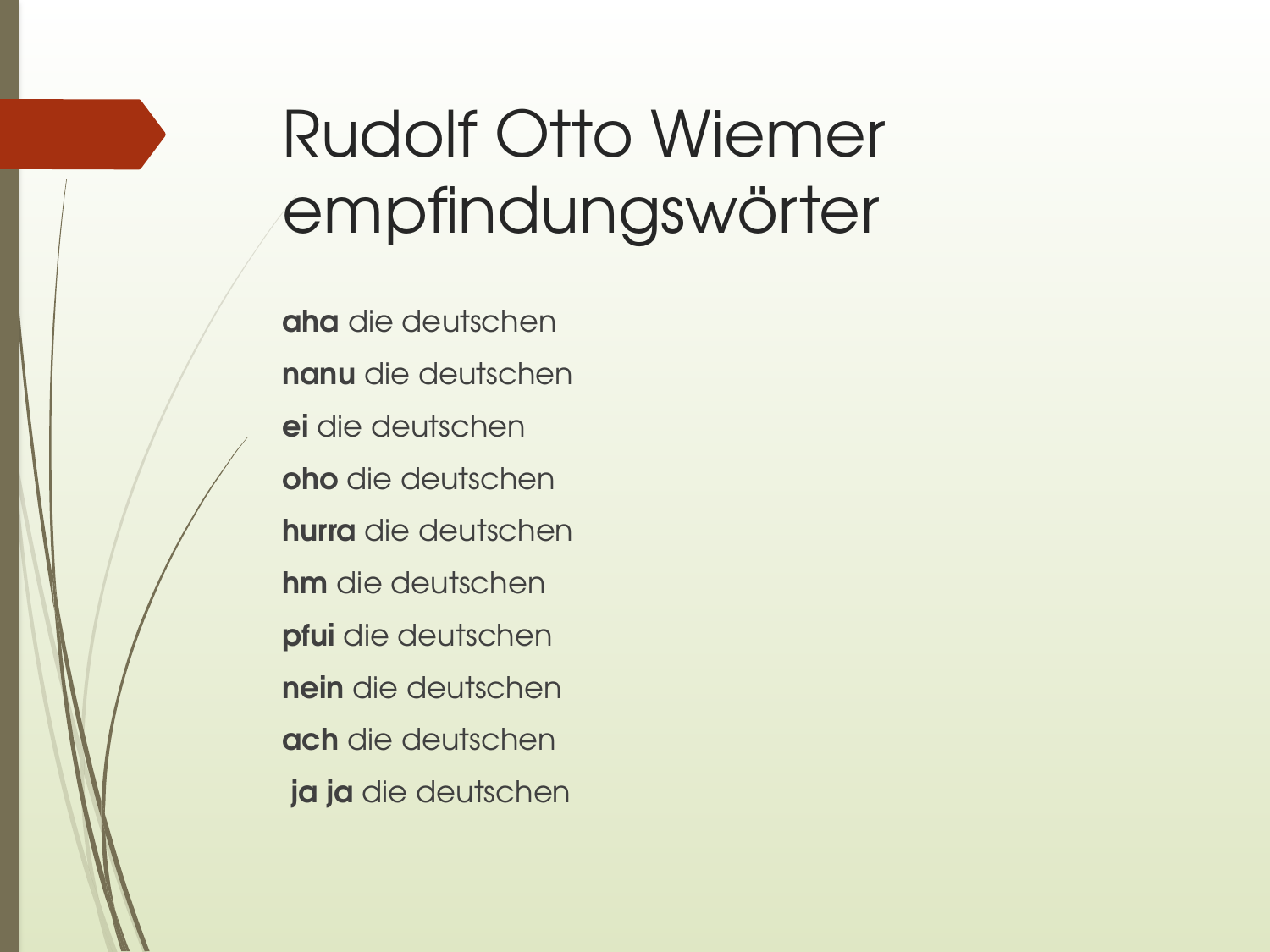

# Rudolf Otto Wiemer empfindungswörter
aha die deutschen
nanu die deutschen
ei die deutschen
oho die deutschen
hurra die deutschen
hm die deutschen
pfui die deutschen
nein die deutschen
ach die deutschen
 ja ja die deutschen